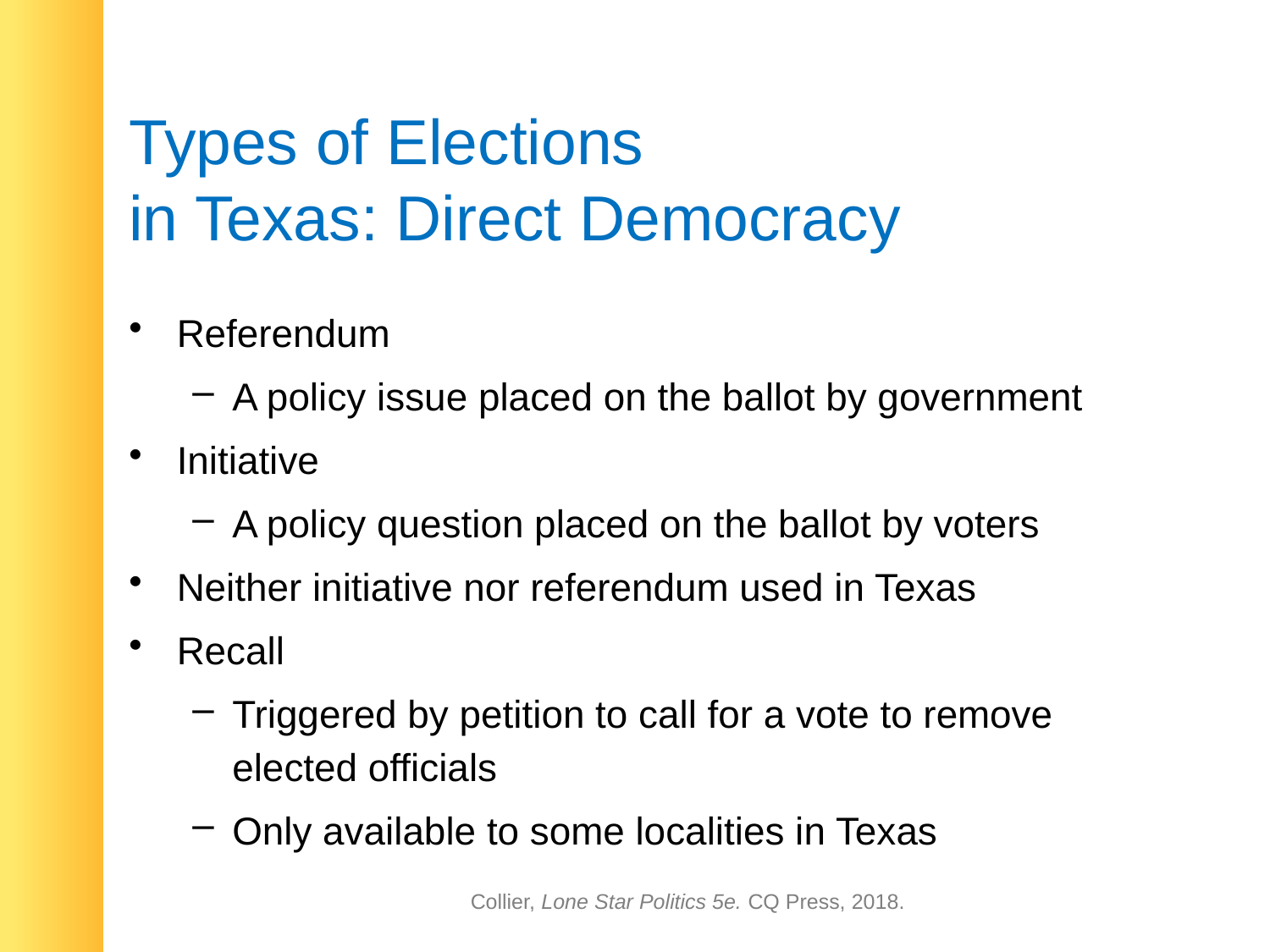

# Types of Elections in Texas: Direct Democracy
Referendum
A policy issue placed on the ballot by government
Initiative
A policy question placed on the ballot by voters
Neither initiative nor referendum used in Texas
Recall
Triggered by petition to call for a vote to remove elected officials
Only available to some localities in Texas
Collier, Lone Star Politics 5e. CQ Press, 2018.